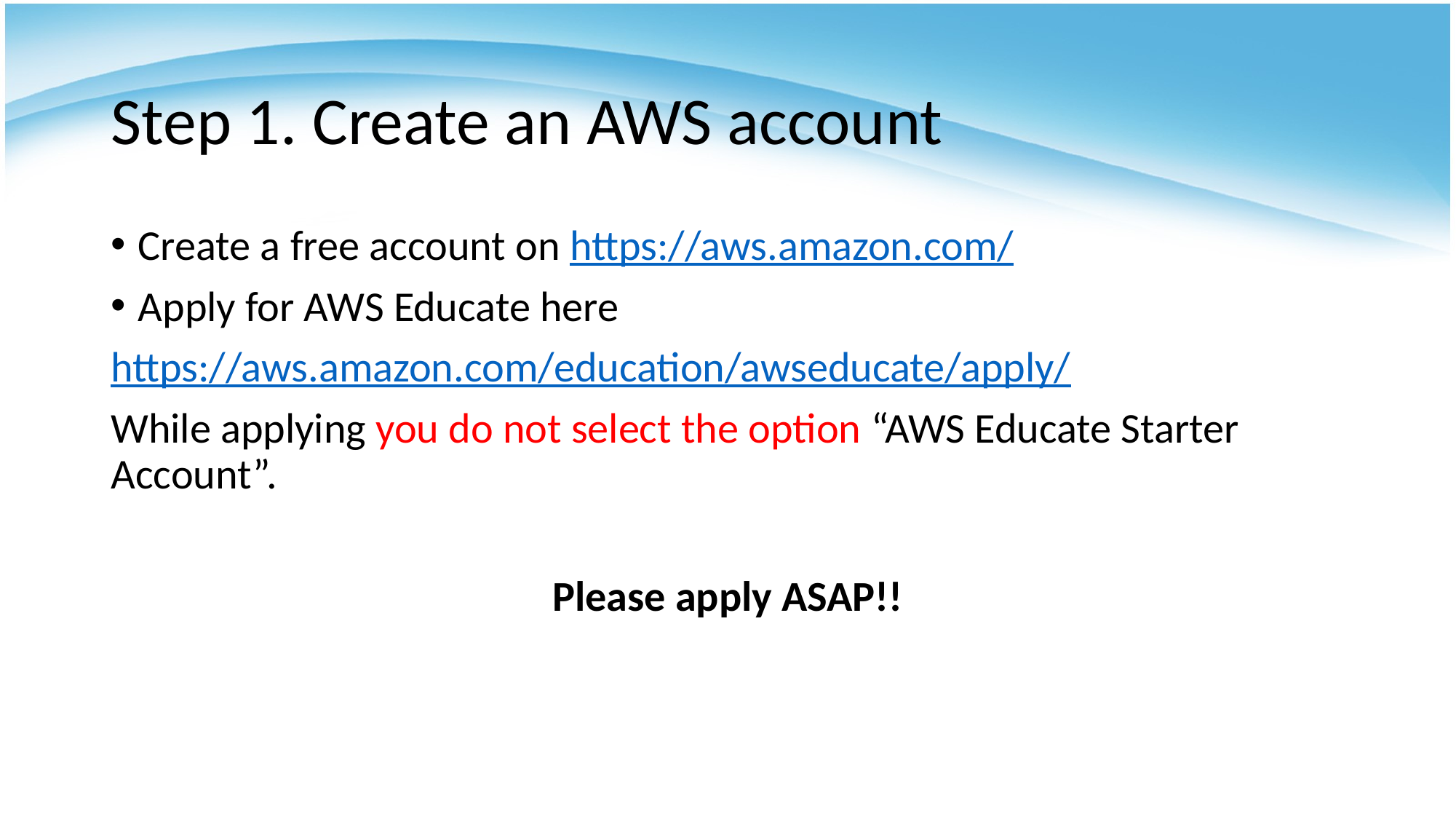

# Step 1. Create an AWS account
Create a free account on https://aws.amazon.com/
Apply for AWS Educate here
https://aws.amazon.com/education/awseducate/apply/
While applying you do not select the option “AWS Educate Starter Account”.

Please apply ASAP!!